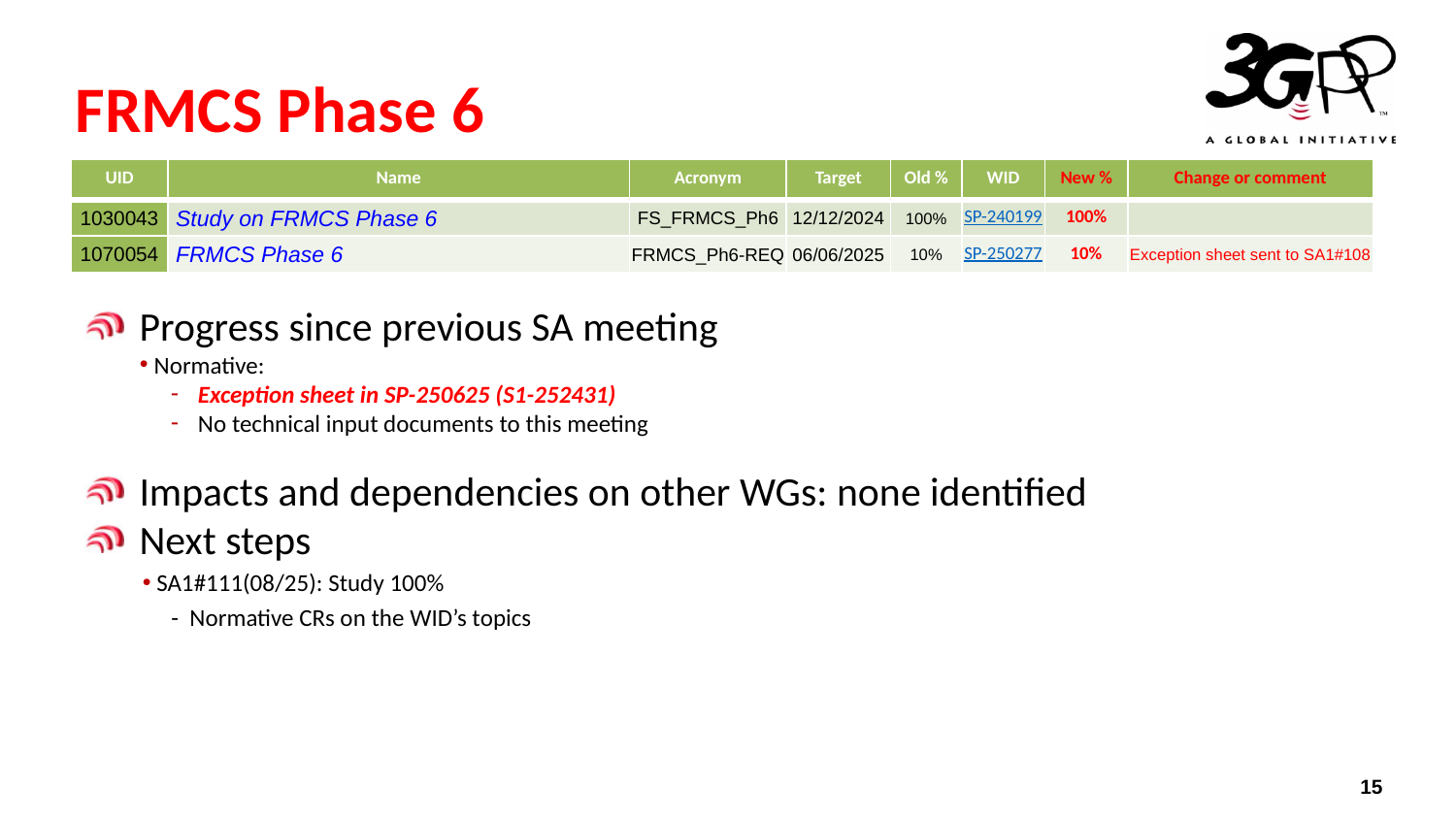

# FRMCS Phase 6
| UID | Name | Acronym | Target | Old % | WID | New % | Change or comment |
| --- | --- | --- | --- | --- | --- | --- | --- |
| 1030043 | Study on FRMCS Phase 6 | FS\_FRMCS\_Ph6 | 12/12/2024 | 100% | SP-240199 | 100% |  |
| 1070054 | FRMCS Phase 6 | FRMCS\_Ph6-REQ | 06/06/2025 | 10% | SP-250277 | 10% | Exception sheet sent to SA1#108 |
Progress since previous SA meeting
 Normative:
Exception sheet in SP-250625 (S1-252431)
No technical input documents to this meeting

Impacts and dependencies on other WGs: none identified
Next steps
 SA1#111(08/25): Study 100%
-  Normative CRs on the WID’s topics